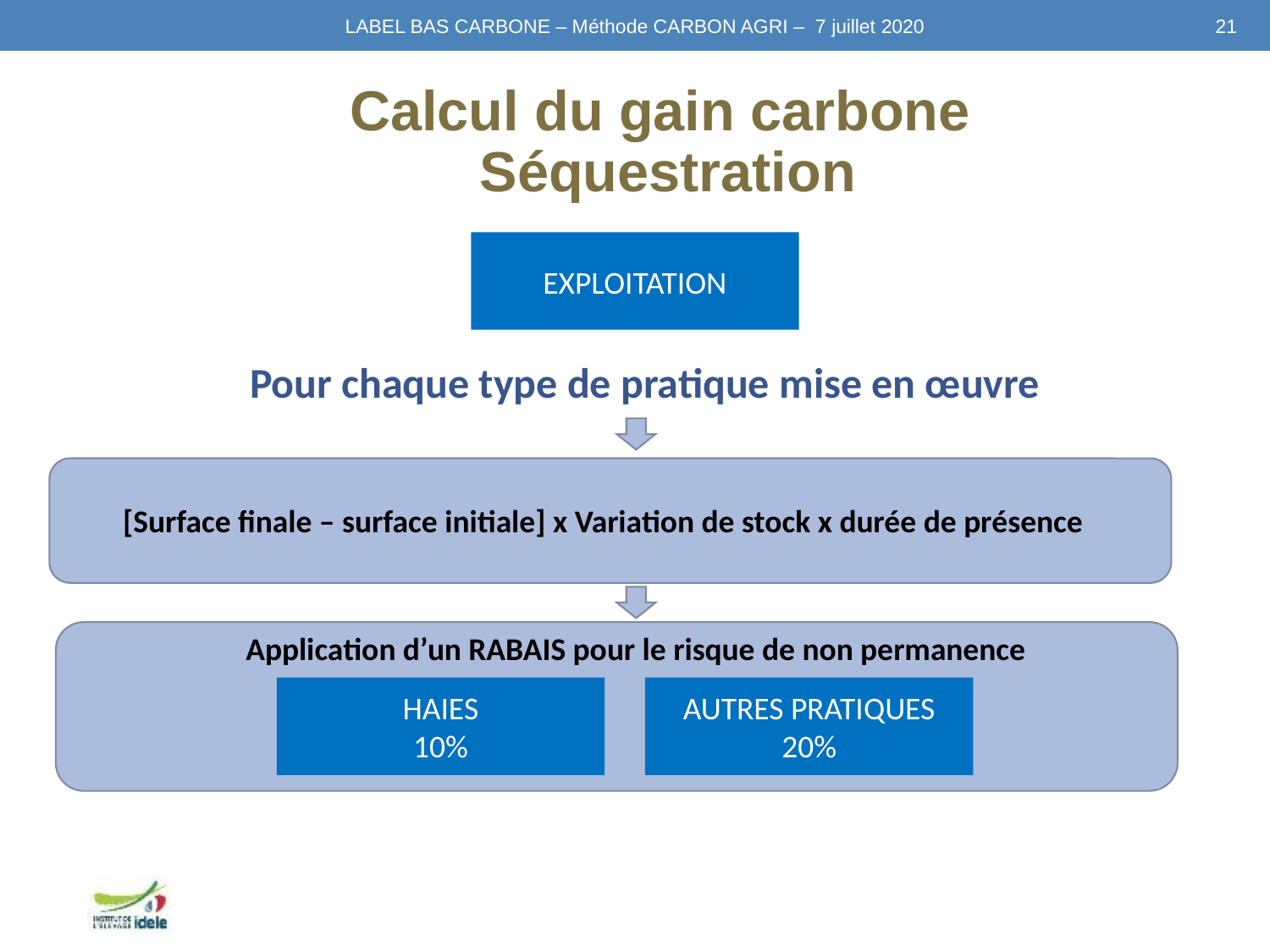

LABEL BAS CARBONE – Méthode CARBON AGRI –  7 juillet 2020
21
# Calcul du gain carbone Séquestration
EXPLOITATION
Pour chaque type de pratique mise en œuvre

[Surface finale – surface initiale] x Variation de stock x durée de présence

Application d’un RABAIS pour le risque de non permanence

HAIES
10%
AUTRES PRATIQUES
20%